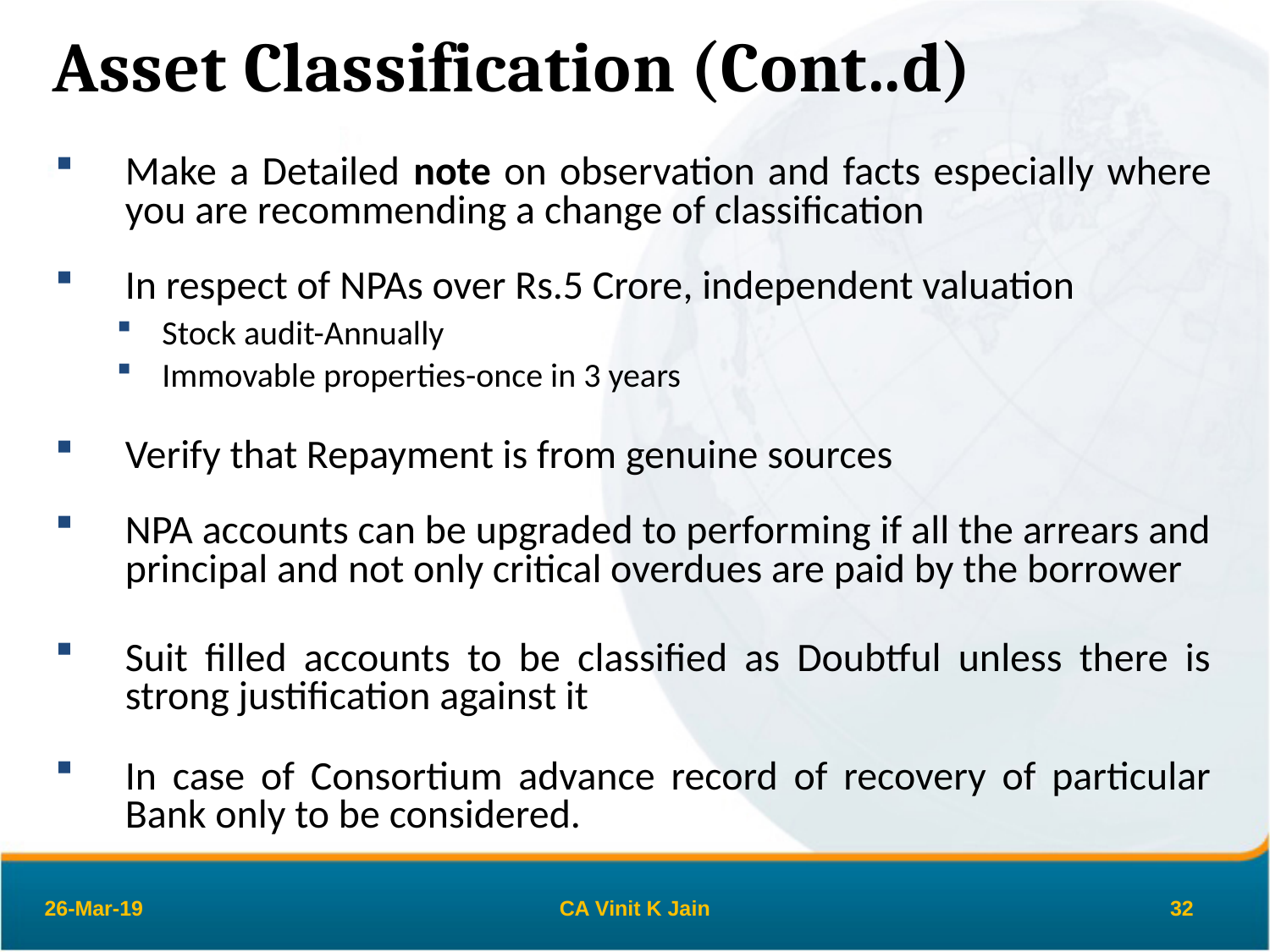

# Asset Classification (Cont..d)
Make a Detailed note on observation and facts especially where you are recommending a change of classification

In respect of NPAs over Rs.5 Crore, independent valuation
Stock audit-Annually
Immovable properties-once in 3 years

Verify that Repayment is from genuine sources

NPA accounts can be upgraded to performing if all the arrears and principal and not only critical overdues are paid by the borrower

Suit filled accounts to be classified as Doubtful unless there is strong justification against it

In case of Consortium advance record of recovery of particular Bank only to be considered.

26-Mar-19
CA Vinit K Jain
32